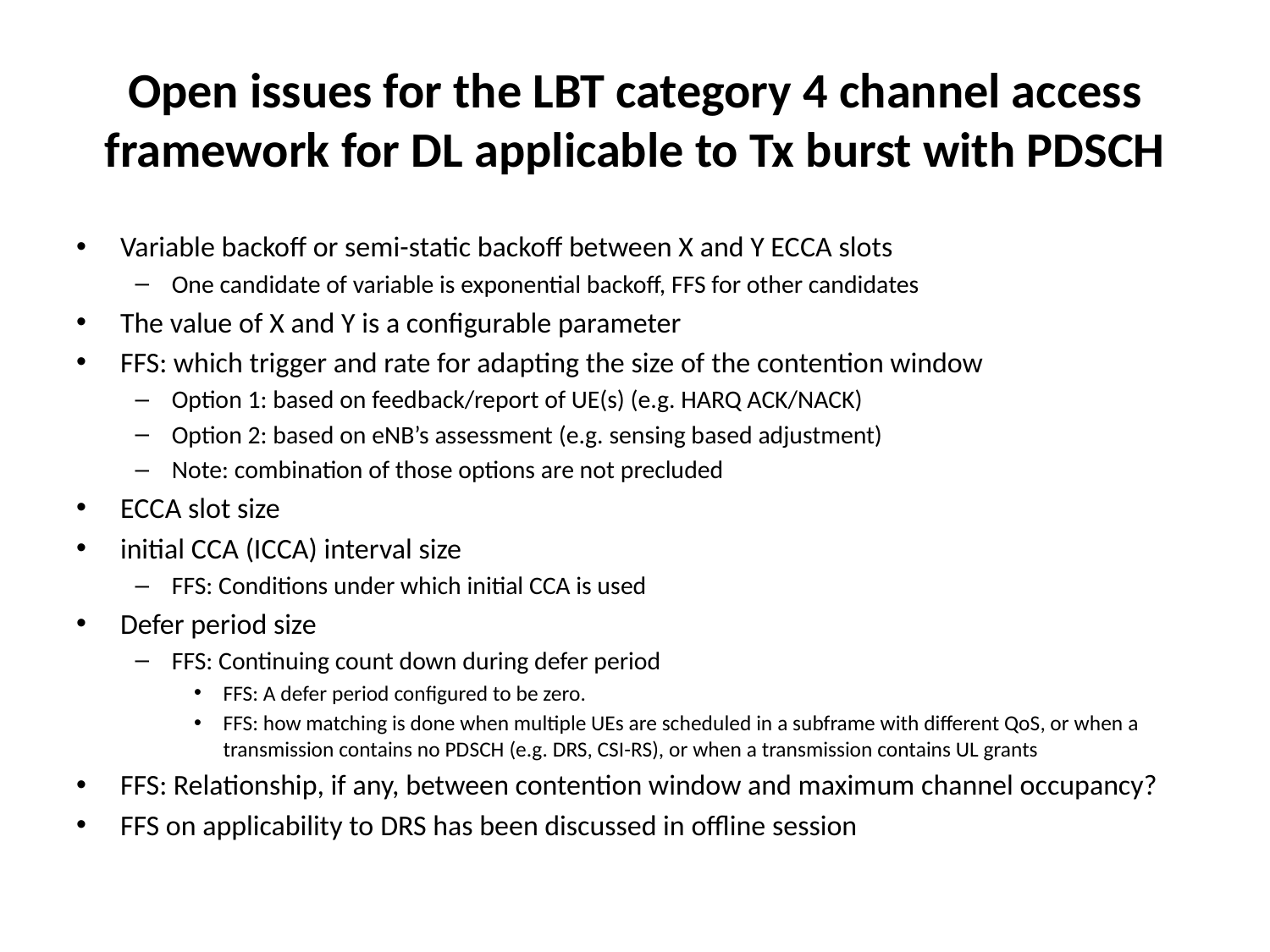

# Open issues for the LBT category 4 channel access framework for DL applicable to Tx burst with PDSCH
Variable backoff or semi-static backoff between X and Y ECCA slots
One candidate of variable is exponential backoff, FFS for other candidates
The value of X and Y is a configurable parameter
FFS: which trigger and rate for adapting the size of the contention window
Option 1: based on feedback/report of UE(s) (e.g. HARQ ACK/NACK)
Option 2: based on eNB’s assessment (e.g. sensing based adjustment)
Note: combination of those options are not precluded
ECCA slot size
initial CCA (ICCA) interval size
FFS: Conditions under which initial CCA is used
Defer period size
FFS: Continuing count down during defer period
FFS: A defer period configured to be zero.
FFS: how matching is done when multiple UEs are scheduled in a subframe with different QoS, or when a transmission contains no PDSCH (e.g. DRS, CSI-RS), or when a transmission contains UL grants
FFS: Relationship, if any, between contention window and maximum channel occupancy?
FFS on applicability to DRS has been discussed in offline session